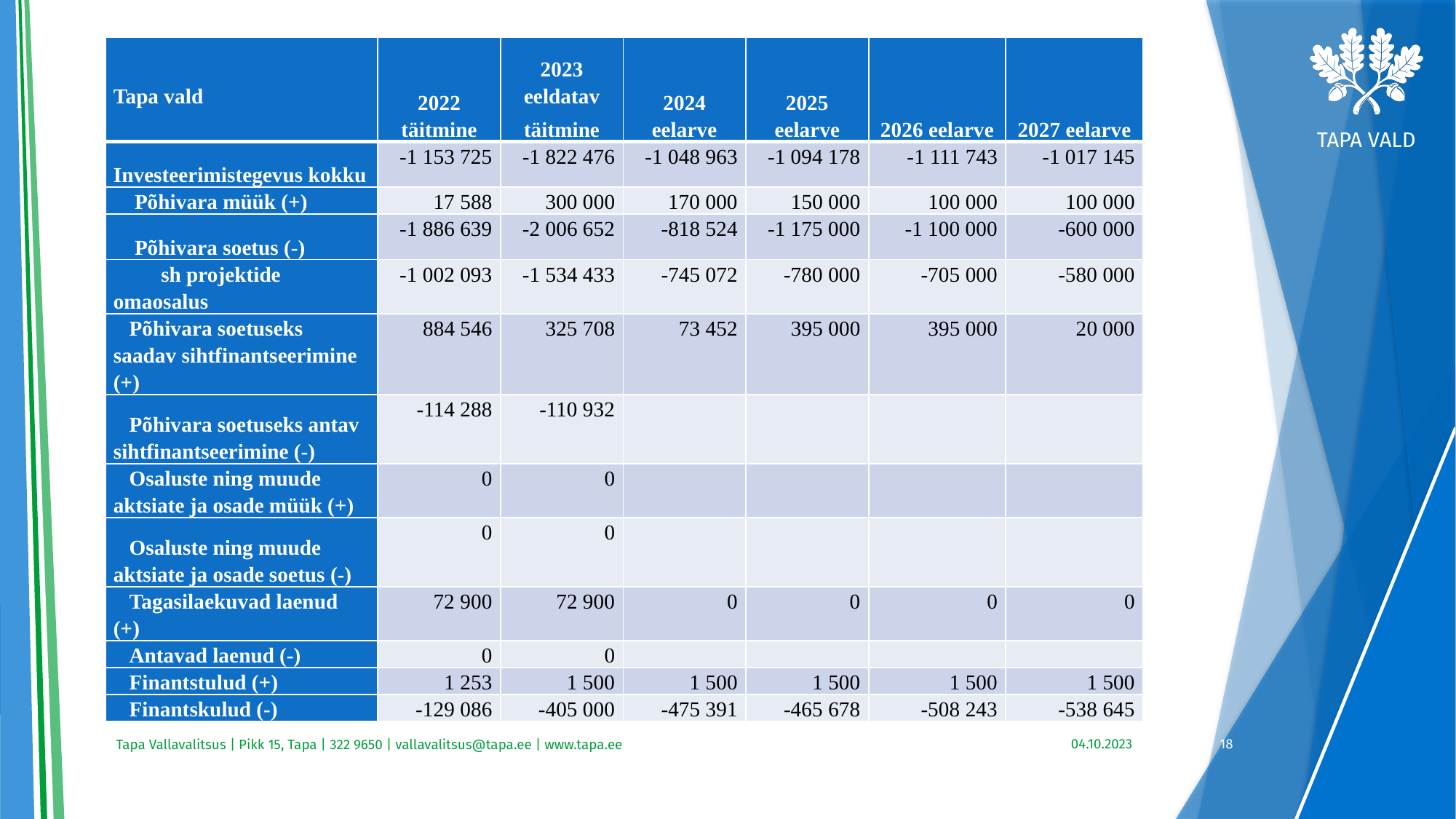

| Tapa vald | 2022 täitmine | 2023 eeldatav täitmine | 2024 eelarve | 2025 eelarve | 2026 eelarve | 2027 eelarve |
| --- | --- | --- | --- | --- | --- | --- |
| Investeerimistegevus kokku | -1 153 725 | -1 822 476 | -1 048 963 | -1 094 178 | -1 111 743 | -1 017 145 |
| Põhivara müük (+) | 17 588 | 300 000 | 170 000 | 150 000 | 100 000 | 100 000 |
| Põhivara soetus (-) | -1 886 639 | -2 006 652 | -818 524 | -1 175 000 | -1 100 000 | -600 000 |
| sh projektide omaosalus | -1 002 093 | -1 534 433 | -745 072 | -780 000 | -705 000 | -580 000 |
| Põhivara soetuseks saadav sihtfinantseerimine (+) | 884 546 | 325 708 | 73 452 | 395 000 | 395 000 | 20 000 |
| Põhivara soetuseks antav sihtfinantseerimine (-) | -114 288 | -110 932 |  |  |  |  |
| Osaluste ning muude aktsiate ja osade müük (+) | 0 | 0 |  |  |  |  |
| Osaluste ning muude aktsiate ja osade soetus (-) | 0 | 0 |  |  |  |  |
| Tagasilaekuvad laenud (+) | 72 900 | 72 900 | 0 | 0 | 0 | 0 |
| Antavad laenud (-) | 0 | 0 |  |  |  |  |
| Finantstulud (+) | 1 253 | 1 500 | 1 500 | 1 500 | 1 500 | 1 500 |
| Finantskulud (-) | -129 086 | -405 000 | -475 391 | -465 678 | -508 243 | -538 645 |
04.10.2023
18
Tapa Vallavalitsus | Pikk 15, Tapa | 322 9650 | vallavalitsus@tapa.ee | www.tapa.ee